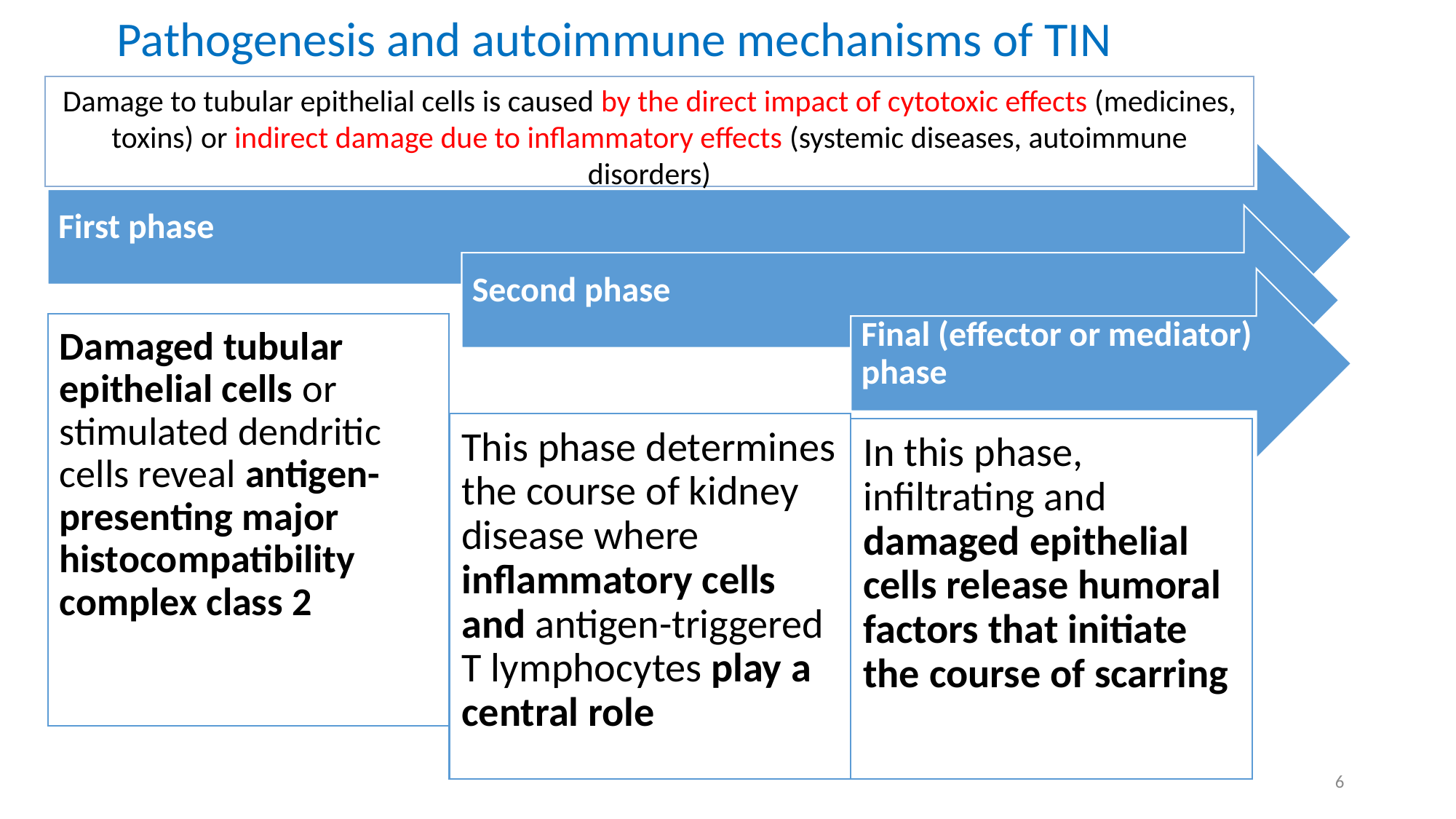

# Pathogenesis and autoimmune mechanisms of TIN
Damage to tubular epithelial cells is caused by the direct impact of cytotoxic effects (medicines, toxins) or indirect damage due to inflammatory effects (systemic diseases, autoimmune disorders)
First phase
Damaged tubular epithelial cells or stimulated dendritic cells reveal antigen-presenting major histocompatibility complex class 2
Second phase
This phase determines the course of kidney disease where inflammatory cells and antigen-triggered T lymphocytes play a central role
Final (effector or mediator) phase
In this phase, infiltrating and damaged epithelial cells release humoral factors that initiate the course of scarring
6